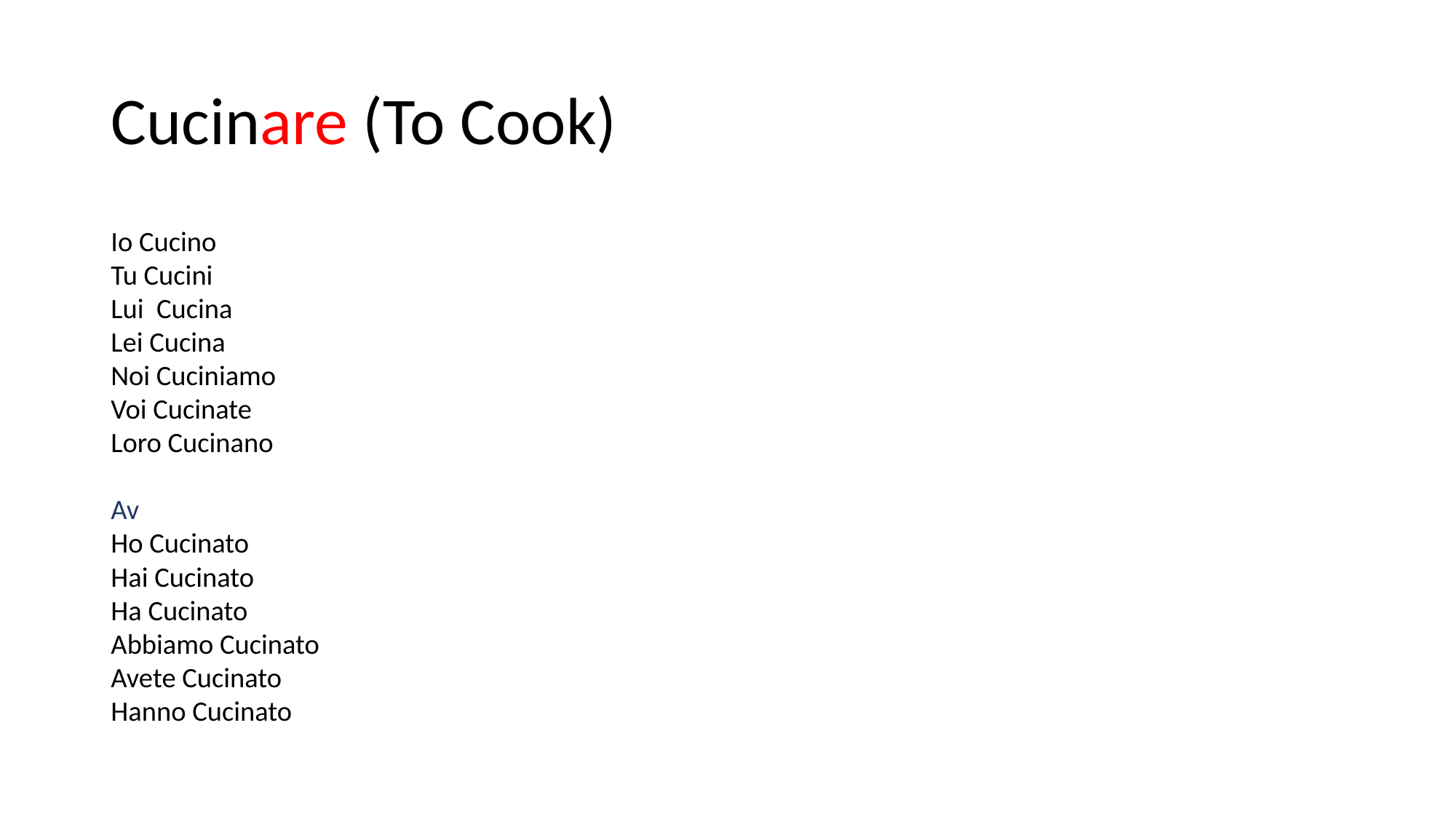

# Cucinare (To Cook)
Io Cucino
Tu Cucini
Lui  Cucina
Lei Cucina
Noi Cuciniamo
Voi Cucinate
Loro Cucinano

Av
Ho Cucinato
Hai Cucinato
Ha Cucinato
Abbiamo Cucinato
Avete Cucinato
Hanno Cucinato